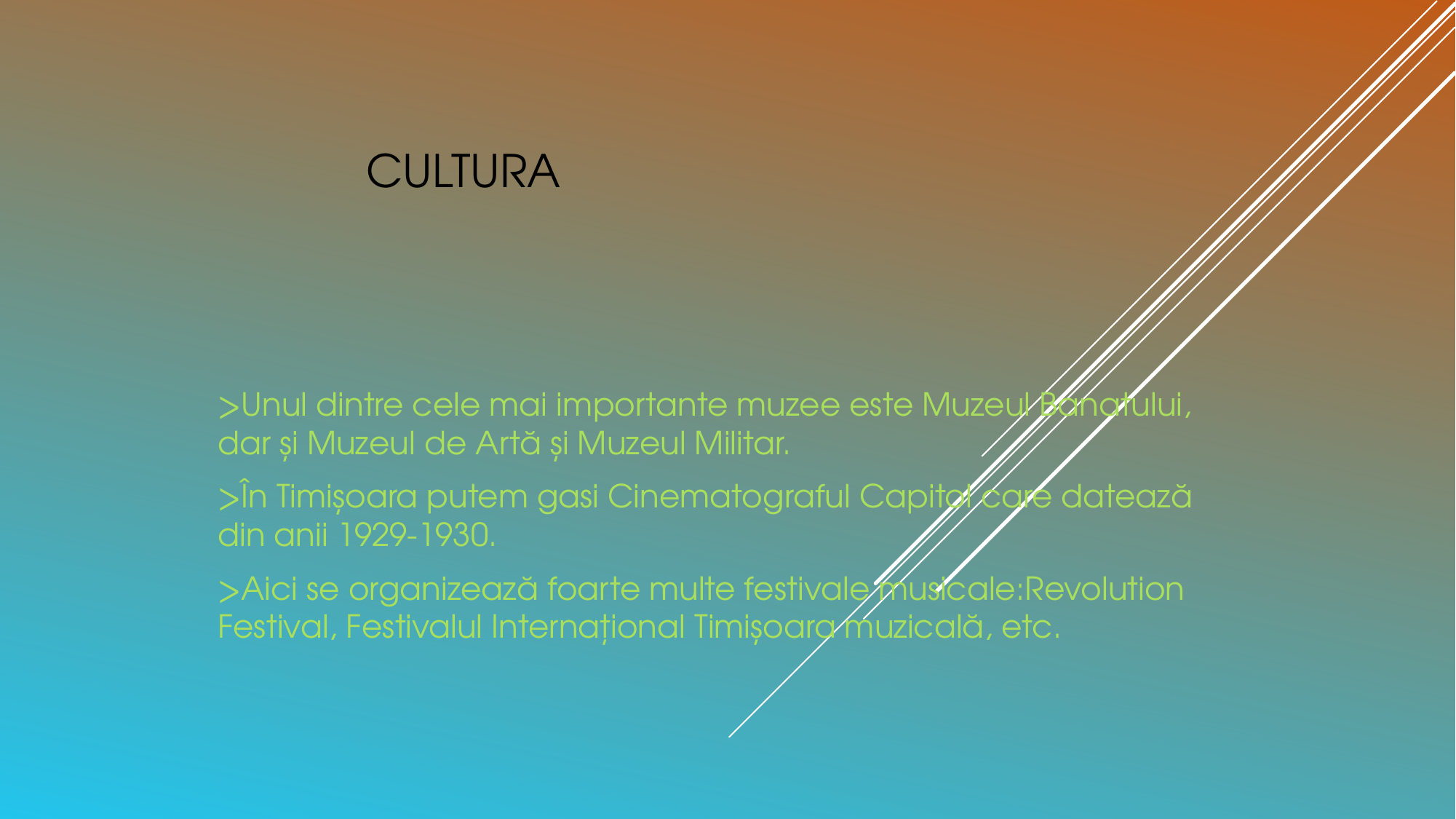

# cultura
>Unul dintre cele mai importante muzee este Muzeul Banatului, dar și Muzeul de Artă și Muzeul Militar.
>În Timișoara putem gasi Cinematograful Capitol care datează din anii 1929-1930.
>Aici se organizează foarte multe festivale musicale:Revolution Festival, Festivalul Internațional Timișoara muzicală, etc.